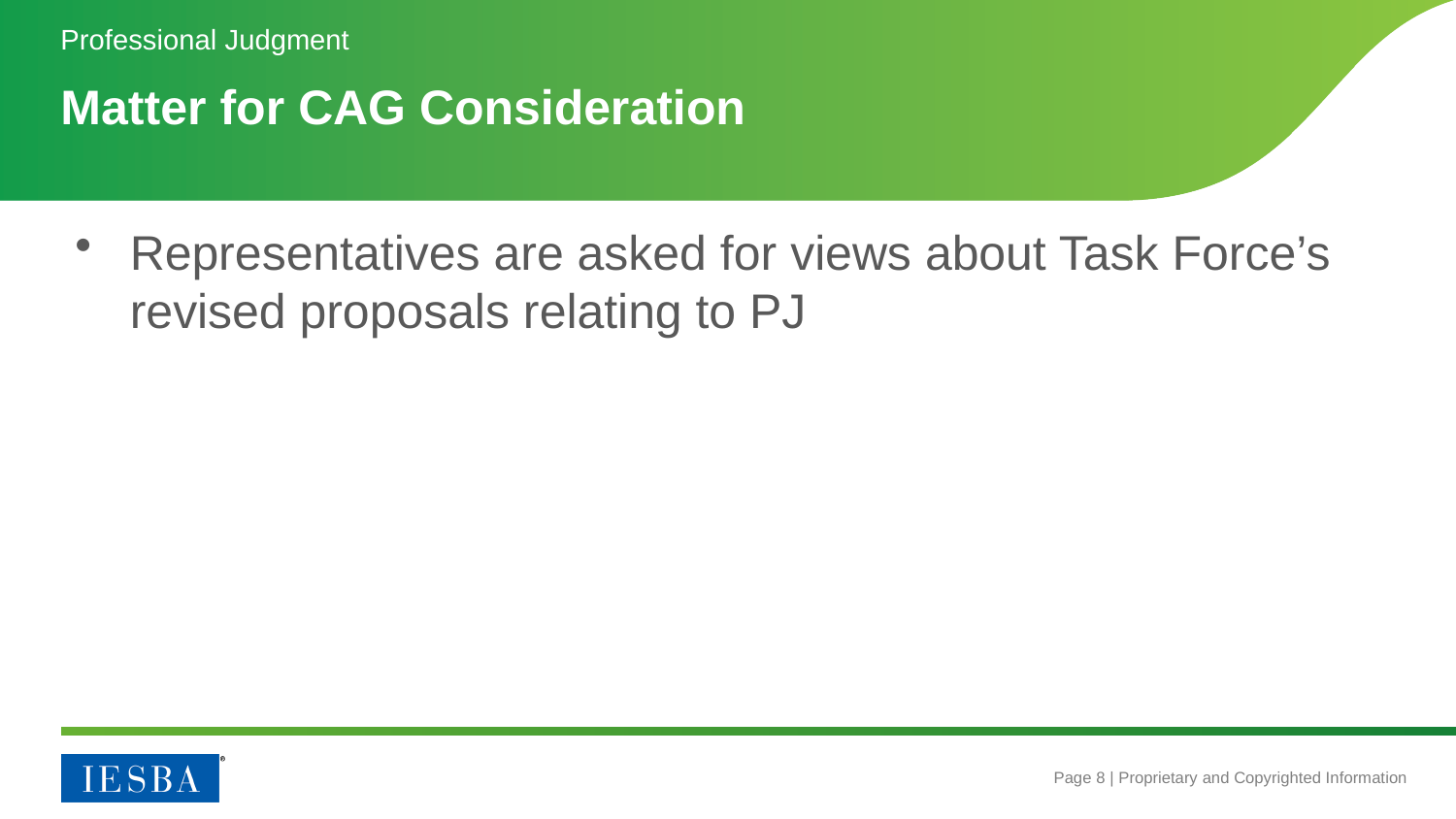

Professional Judgment
# Matter for CAG Consideration
Representatives are asked for views about Task Force’s revised proposals relating to PJ